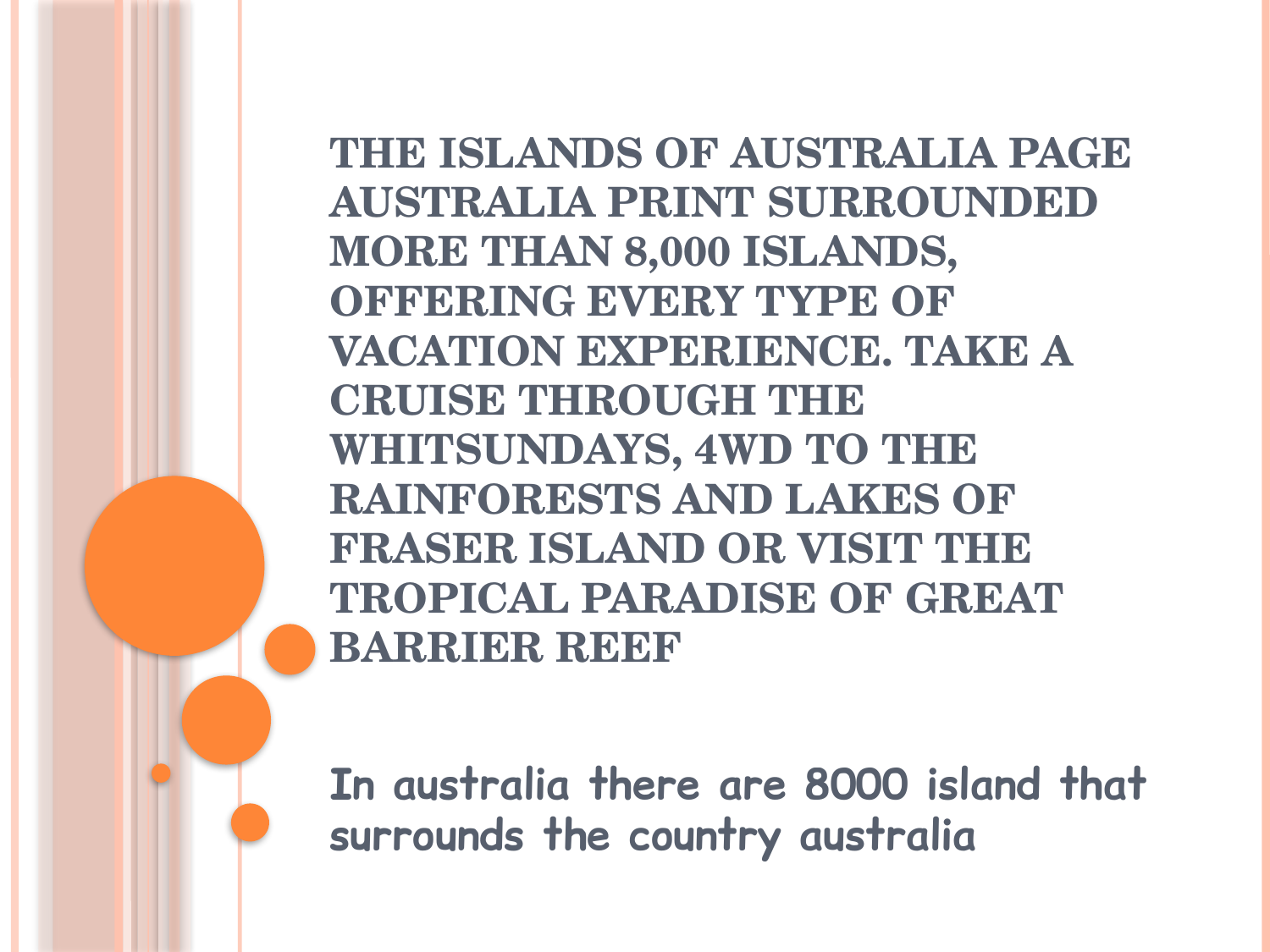

# The islands of Australia Page Australia Print surrounded more than 8,000 islands, offering every type of vacation experience. Take a cruise through the Whitsundays, 4WD to the rainforests and Lakes of Fraser Island or visit the tropical paradise of Great Barrier Reef
In australia there are 8000 island that surrounds the country australia